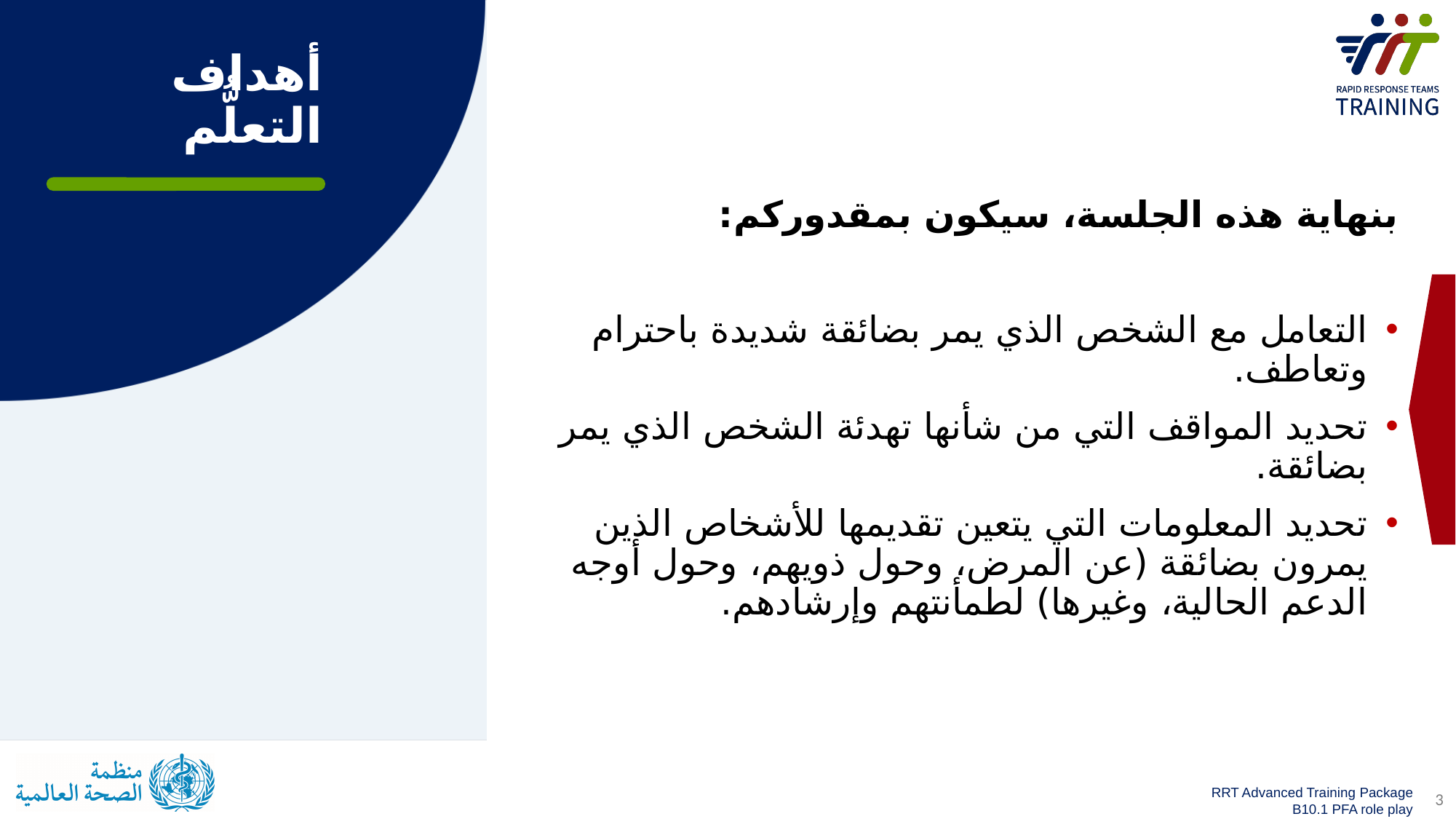

أهداف التعلُّم
بنهاية هذه الجلسة، سيكون بمقدوركم:

التعامل مع الشخص الذي يمر بضائقة شديدة باحترام وتعاطف.
تحديد المواقف التي من شأنها تهدئة الشخص الذي يمر بضائقة.
تحديد المعلومات التي يتعين تقديمها للأشخاص الذين يمرون بضائقة (عن المرض، وحول ذويهم، وحول أوجه الدعم الحالية، وغيرها) لطمأنتهم وإرشادهم.